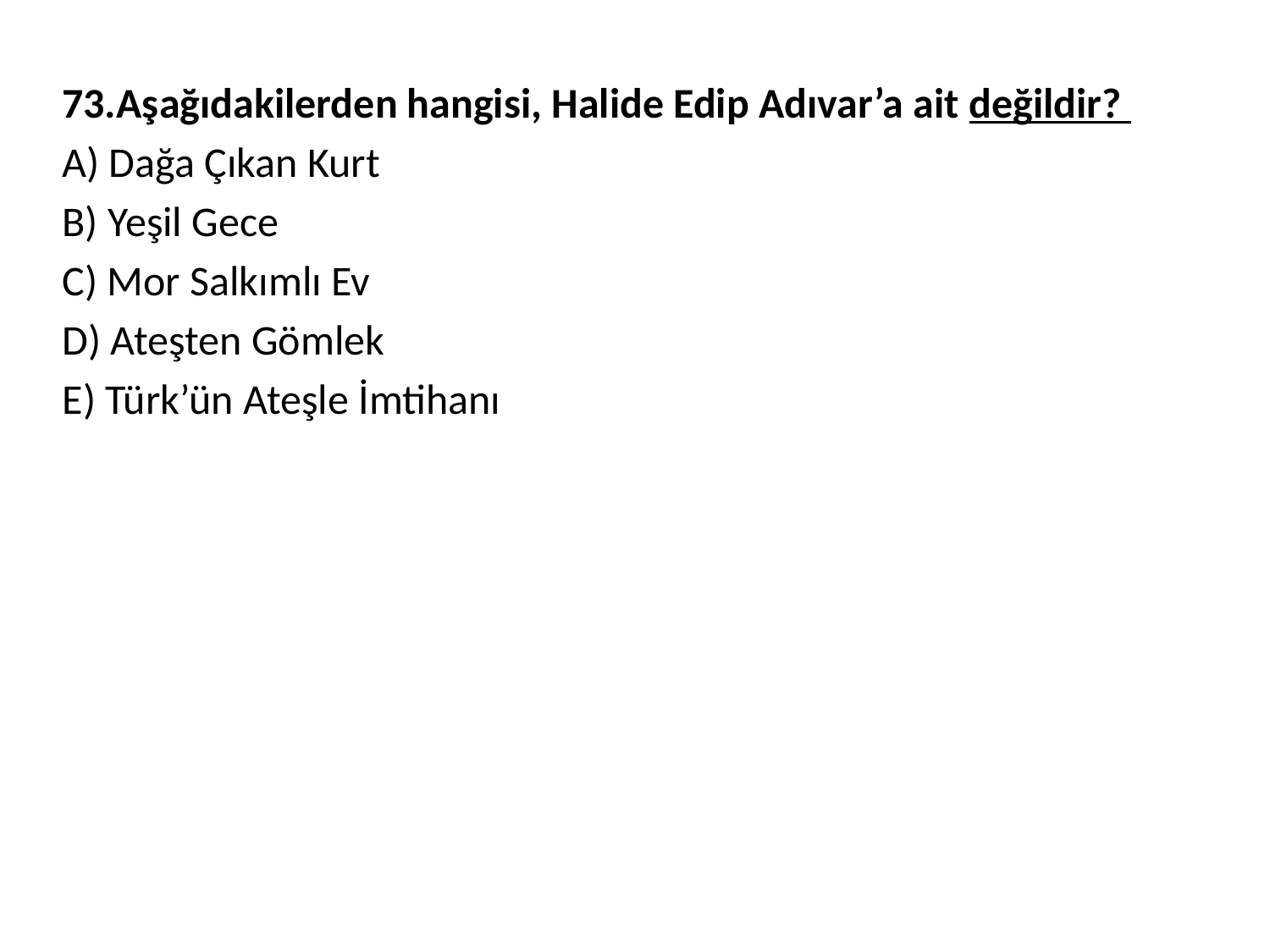

73.Aşağıdakilerden hangisi, Halide Edip Adıvar’a ait değildir?
A) Dağa Çıkan Kurt
B) Yeşil Gece
C) Mor Salkımlı Ev
D) Ateşten Gömlek
E) Türk’ün Ateşle İmtihanı